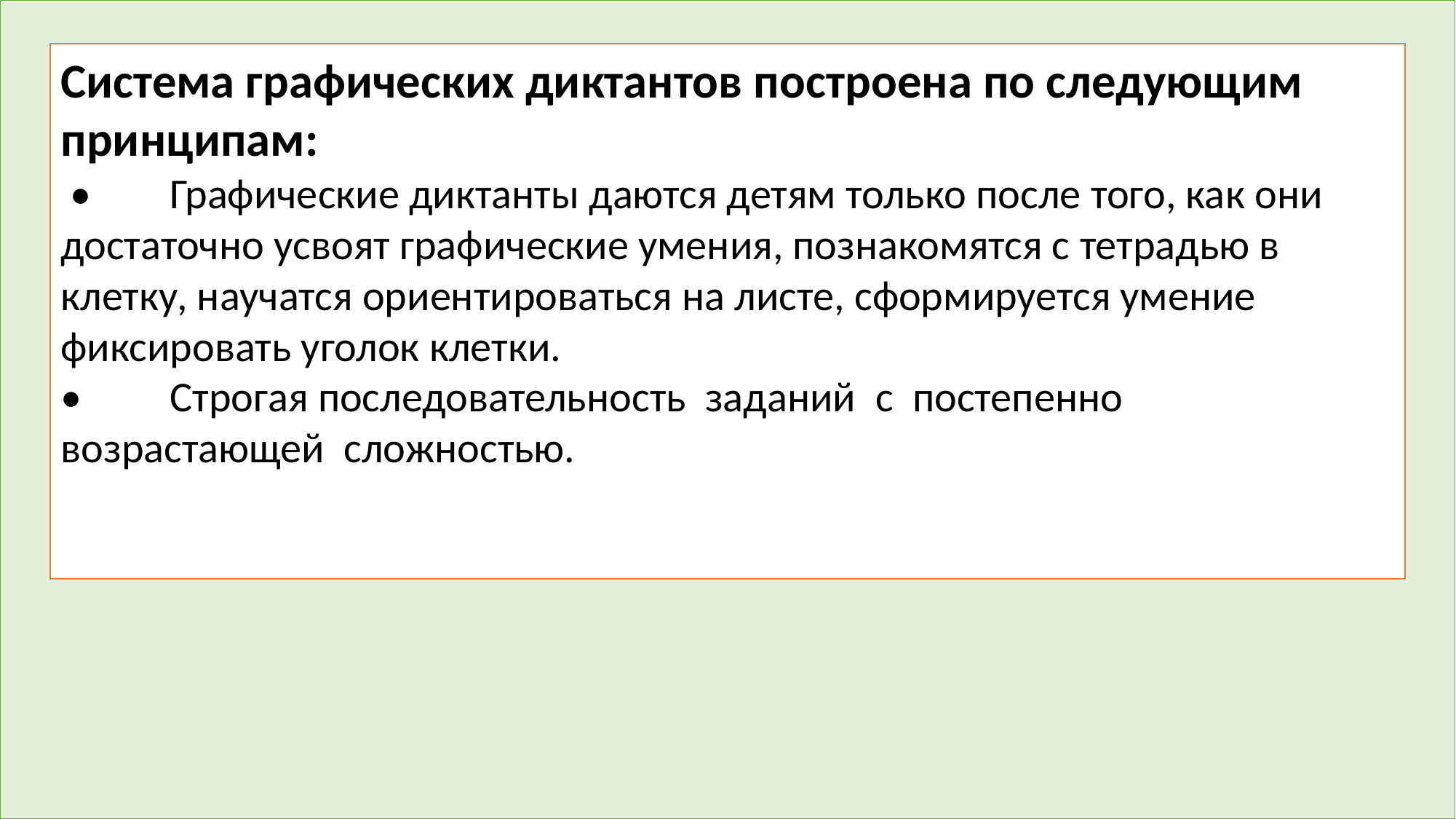

.
#
Система графических диктантов построена по следующим принципам:
 •	Графические диктанты даются детям только после того, как они
достаточно усвоят графические умения, познакомятся с тетрадью в
клетку, научатся ориентироваться на листе, сформируется умение
фиксировать уголок клетки.
•	Строгая последовательность  заданий  с  постепенно  возрастающей  сложностью.